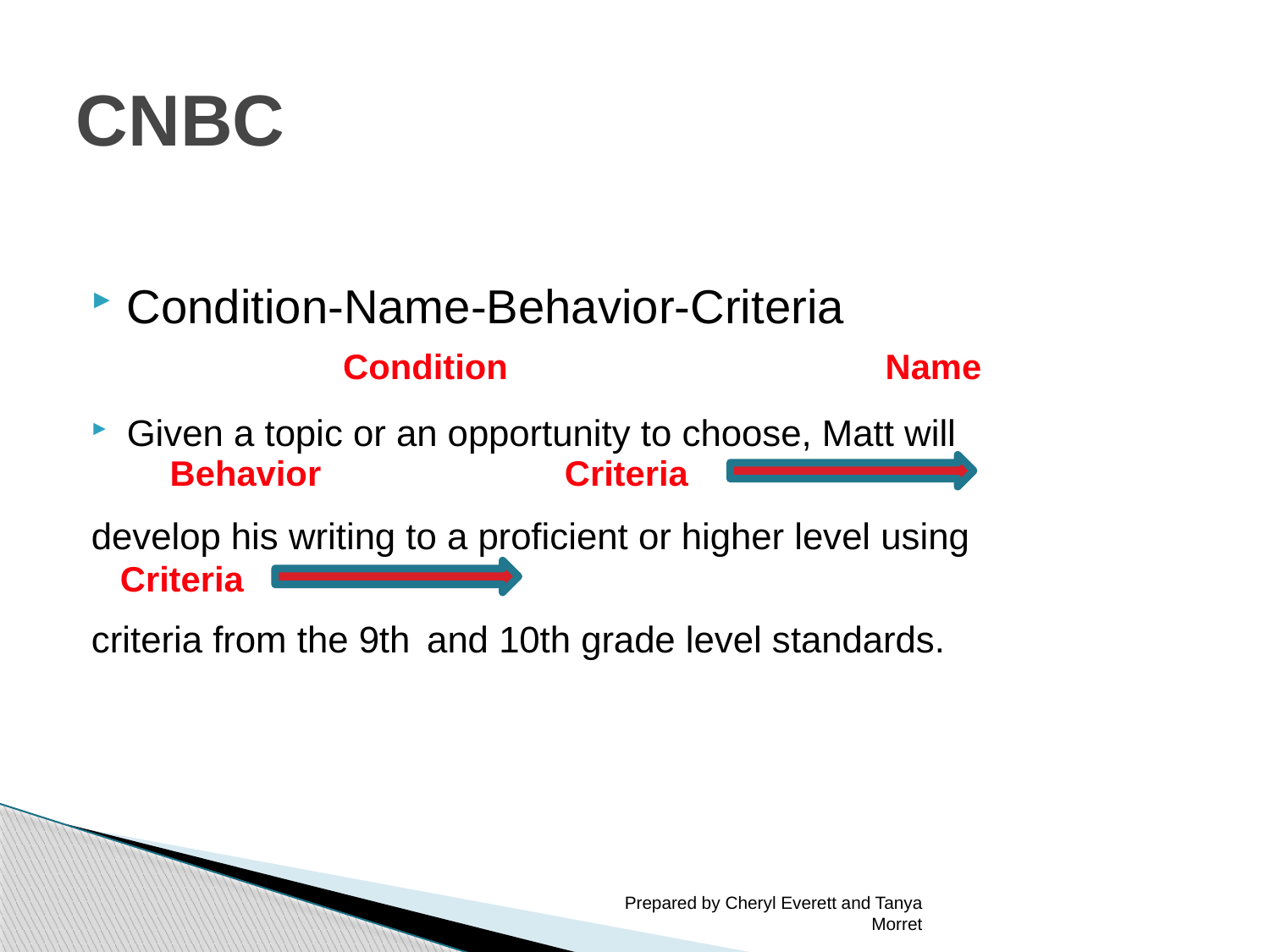

# CNBC

Condition-Name-Behavior-Criteria

Given a topic or an opportunity to choose, Matt will

develop his writing to a proficient or higher level using

criteria from the 9th  and 10th grade level standards.

Condition
Name
Behavior
Criteria

Criteria

Prepared by Cheryl Everett and Tanya Morret